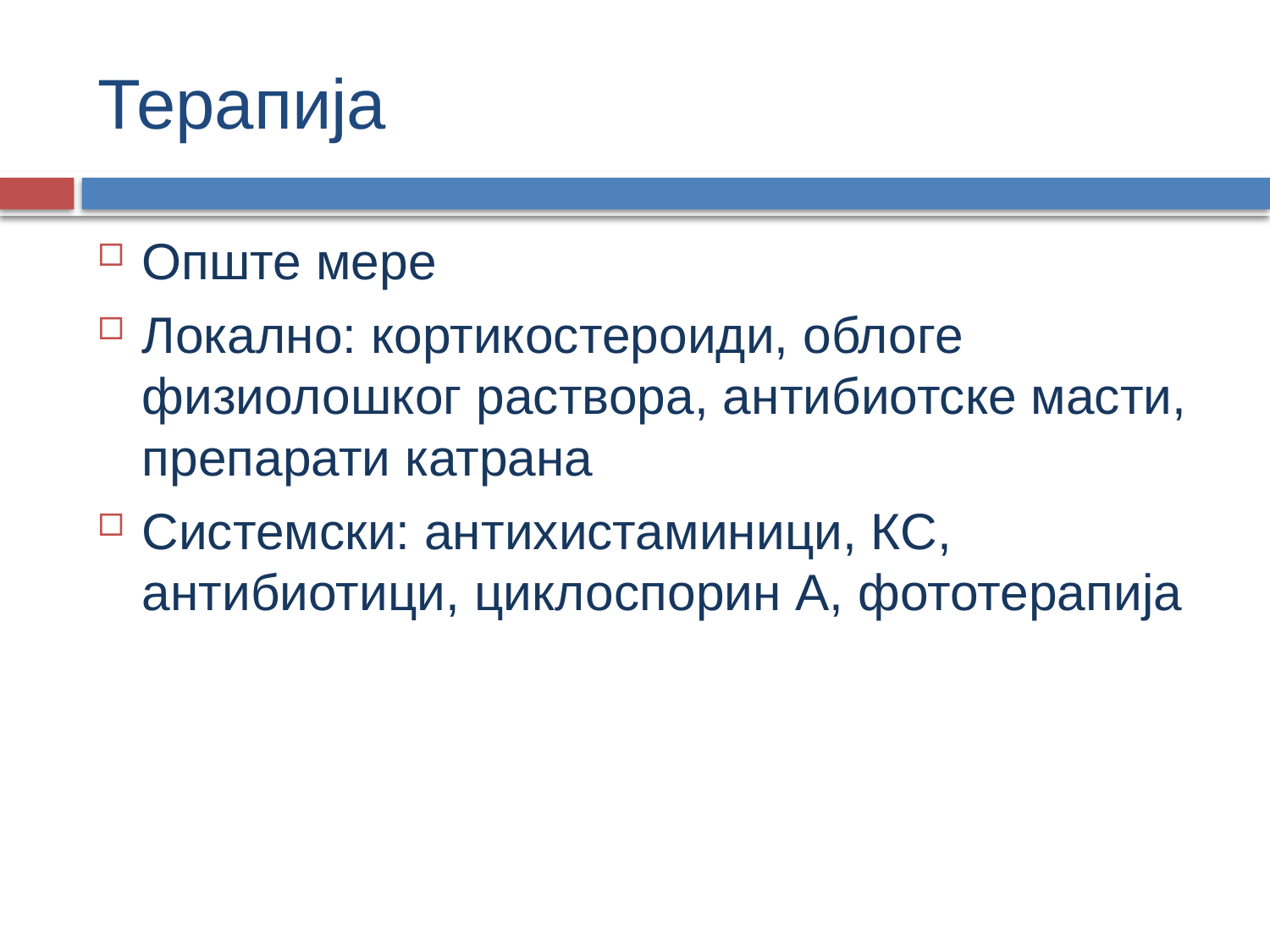

# Терапија
Опште мере
Локално: кортикостероиди, облоге физиолошког раствора, антибиотске масти, препарати катрана
Системски: антихистаминици, КС, антибиотици, циклоспорин А, фототерапија